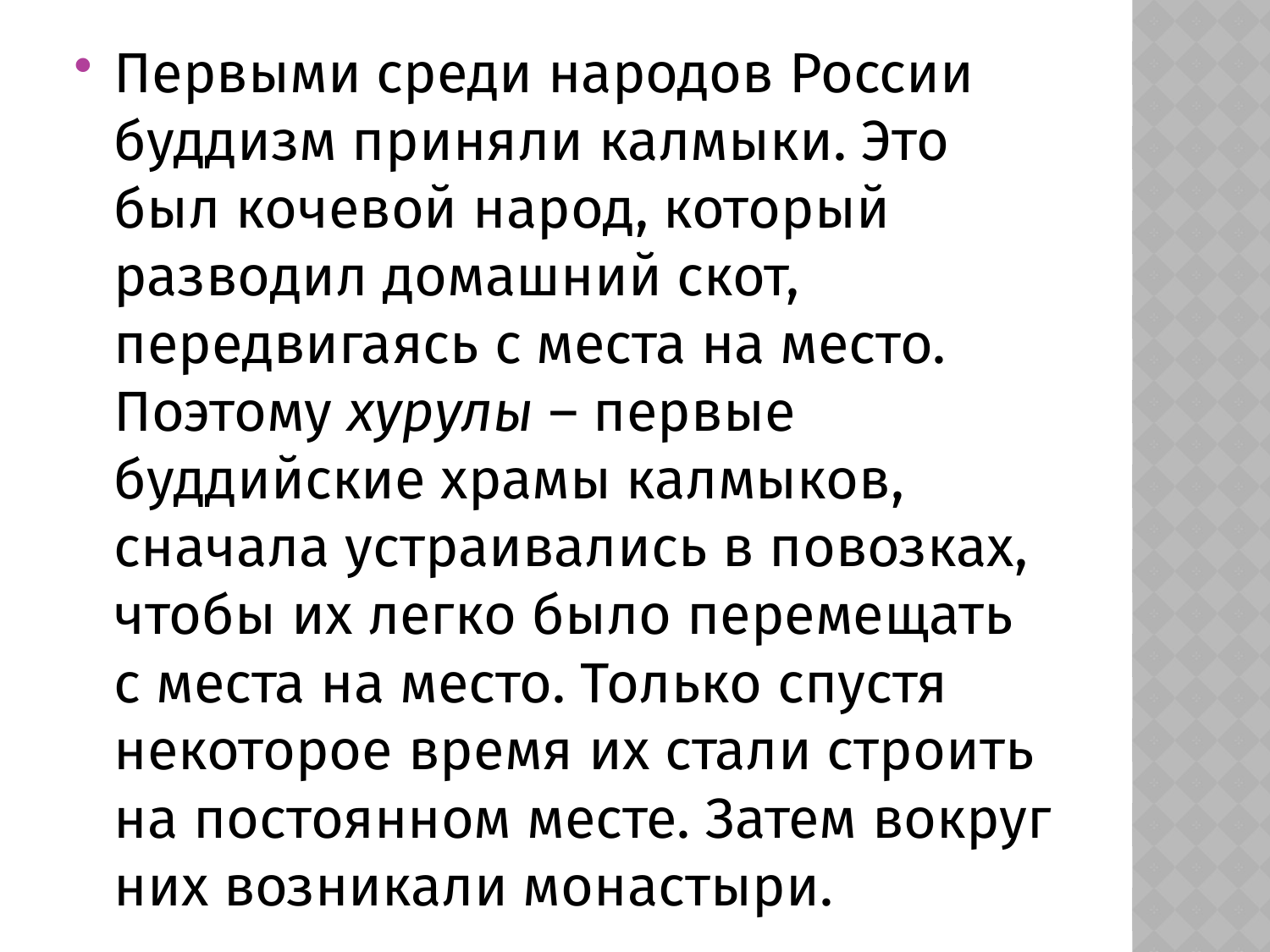

Первыми среди народов России буддизм приняли калмыки. Это был кочевой народ, который разводил домашний скот, передвигаясь с места на место. Поэтому хурулы – первые буддийские храмы калмыков, сначала устраивались в повозках, чтобы их легко было перемещать с места на место. Только спустя некоторое время их стали строить на постоянном месте. Затем вокруг них возникали монастыри.

#